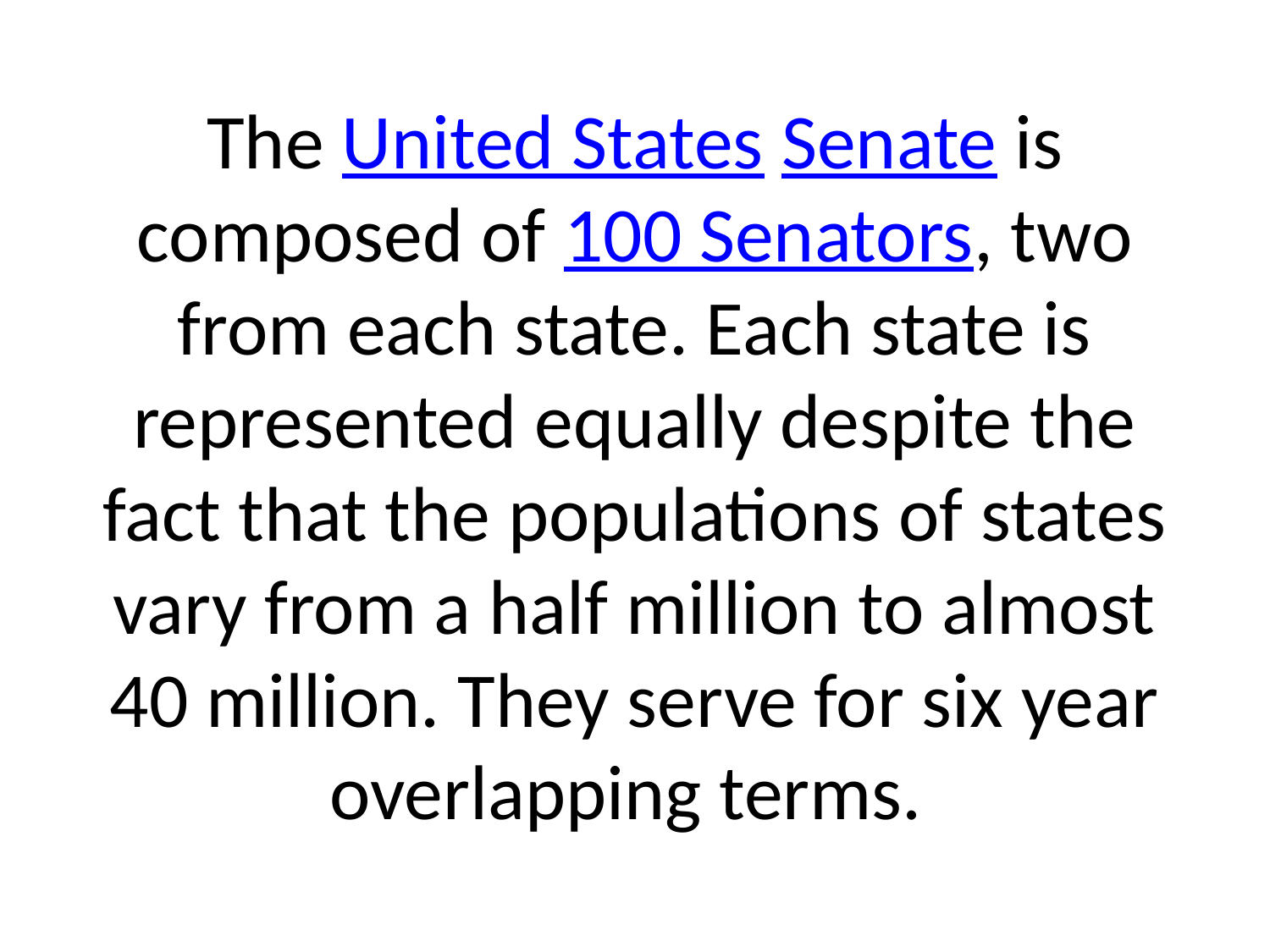

# The United States Senate is composed of 100 Senators, two from each state. Each state is represented equally despite the fact that the populations of states vary from a half million to almost 40 million. They serve for six year overlapping terms.